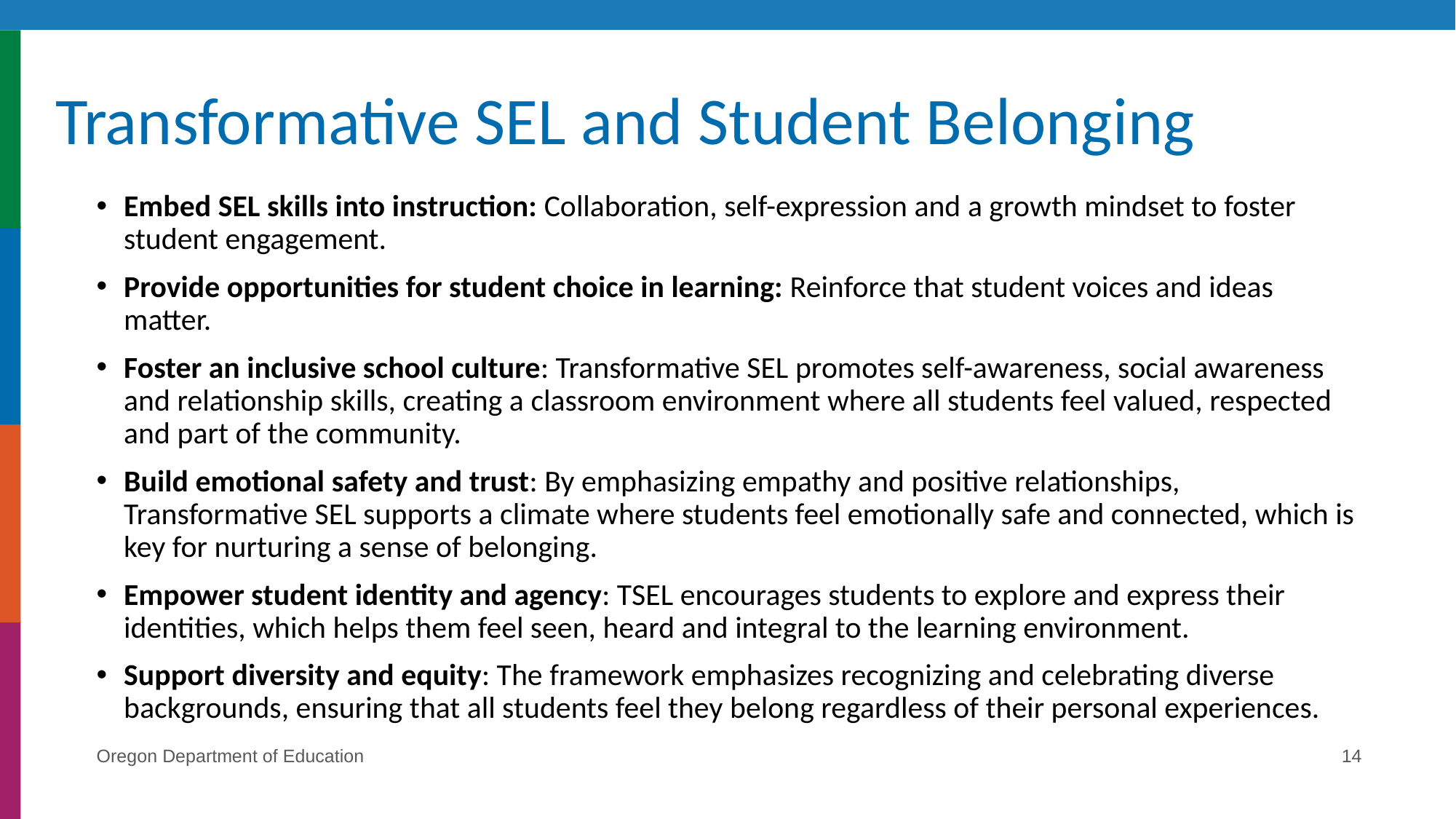

# Transformative SEL and Student Belonging
Embed SEL skills into instruction: Collaboration, self-expression and a growth mindset to foster student engagement.
Provide opportunities for student choice in learning: Reinforce that student voices and ideas matter.
Foster an inclusive school culture: Transformative SEL promotes self-awareness, social awareness and relationship skills, creating a classroom environment where all students feel valued, respected and part of the community.
Build emotional safety and trust: By emphasizing empathy and positive relationships, Transformative SEL supports a climate where students feel emotionally safe and connected, which is key for nurturing a sense of belonging.
Empower student identity and agency: TSEL encourages students to explore and express their identities, which helps them feel seen, heard and integral to the learning environment.
Support diversity and equity: The framework emphasizes recognizing and celebrating diverse backgrounds, ensuring that all students feel they belong regardless of their personal experiences.
Oregon Department of Education
14